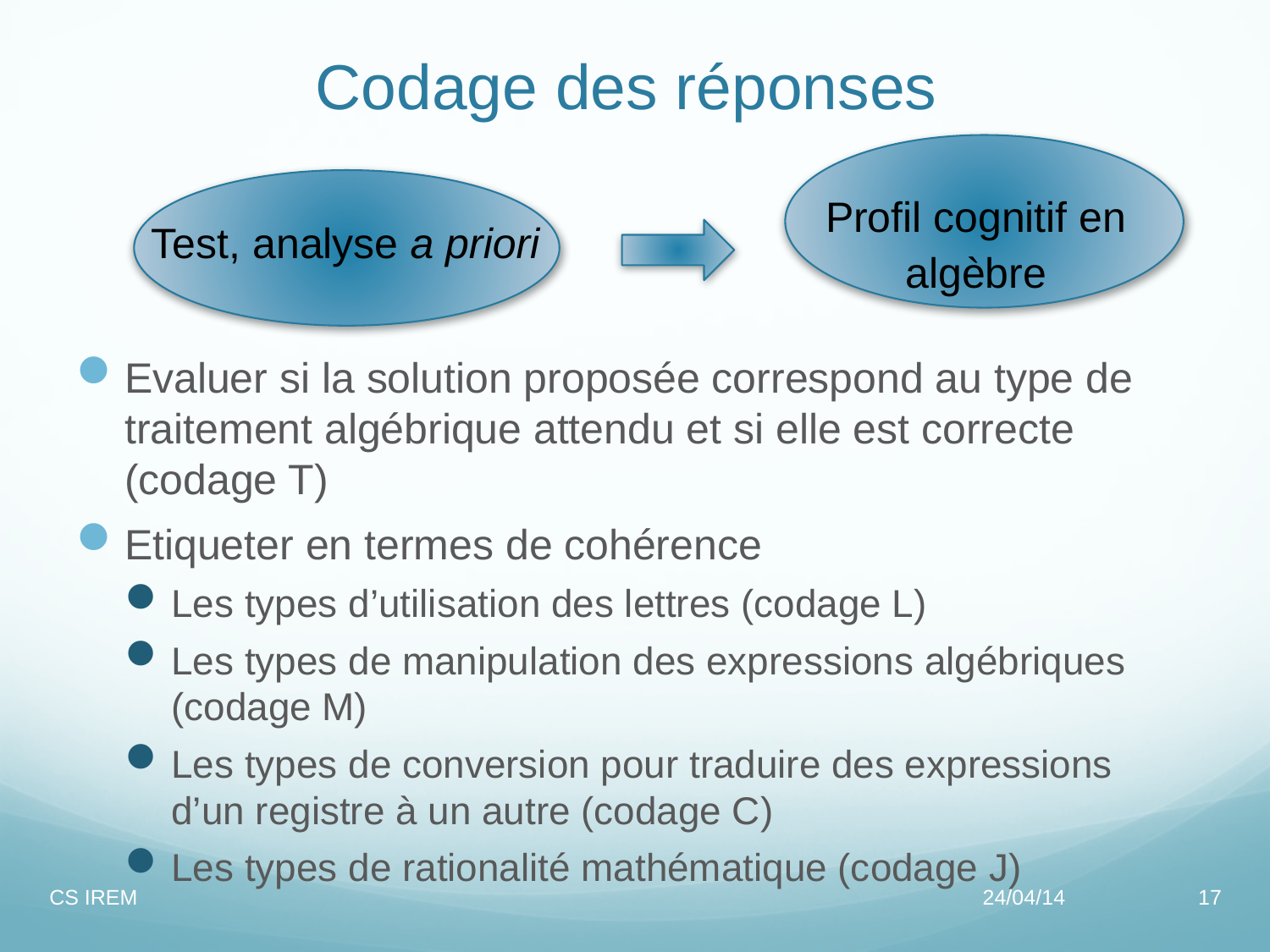

# Codage des réponses

Profil cognitif en algèbre
Test, analyse a priori

Evaluer si la solution proposée correspond au type de traitement algébrique attendu et si elle est correcte (codage T)
Etiqueter en termes de cohérence
Les types d’utilisation des lettres (codage L)
Les types de manipulation des expressions algébriques (codage M)
Les types de conversion pour traduire des expressions d’un registre à un autre (codage C)
Les types de rationalité mathématique (codage J)

CS IREM
24/04/14
17